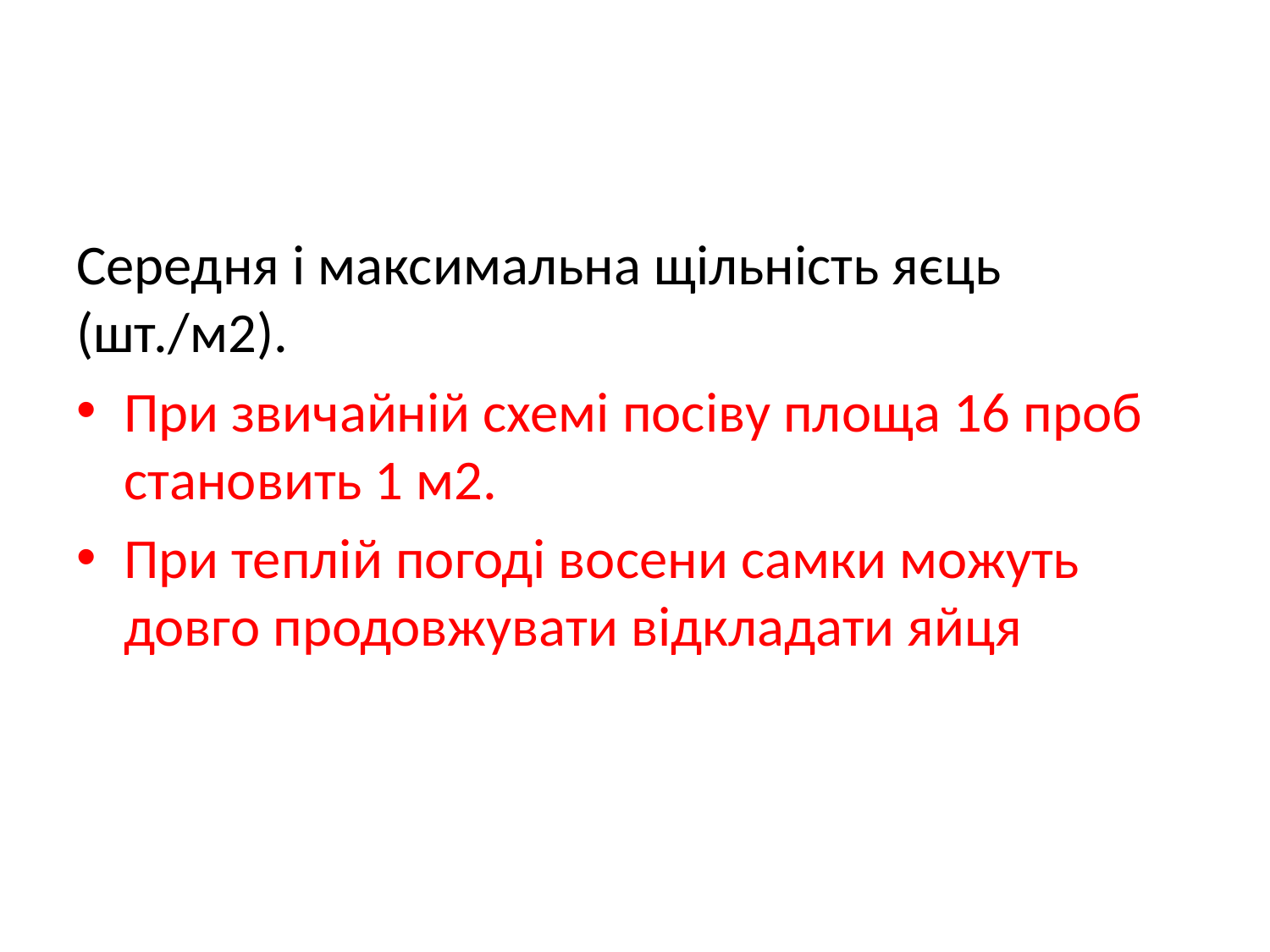

#
Середня і максимальна щільність яєць (шт./м2).
При звичайній схемі посіву площа 16 проб становить 1 м2.
При теплій погоді восени самки можуть довго продовжувати відкладати яйця